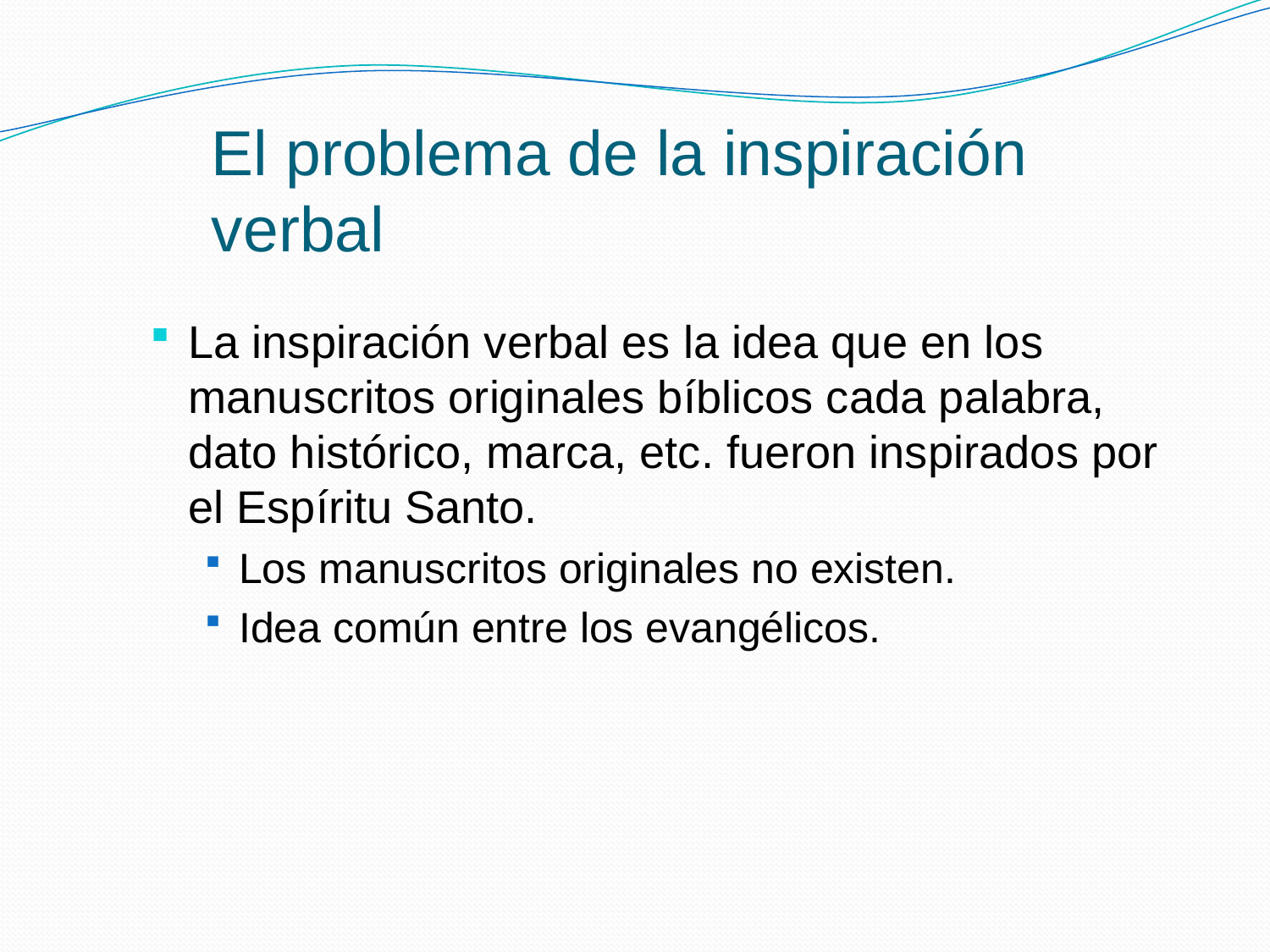

# El problema de la inspiración verbal
La inspiración verbal es la idea que en los manuscritos originales bíblicos cada palabra, dato histórico, marca, etc. fueron inspirados por el Espíritu Santo.
Los manuscritos originales no existen.
Idea común entre los evangélicos.